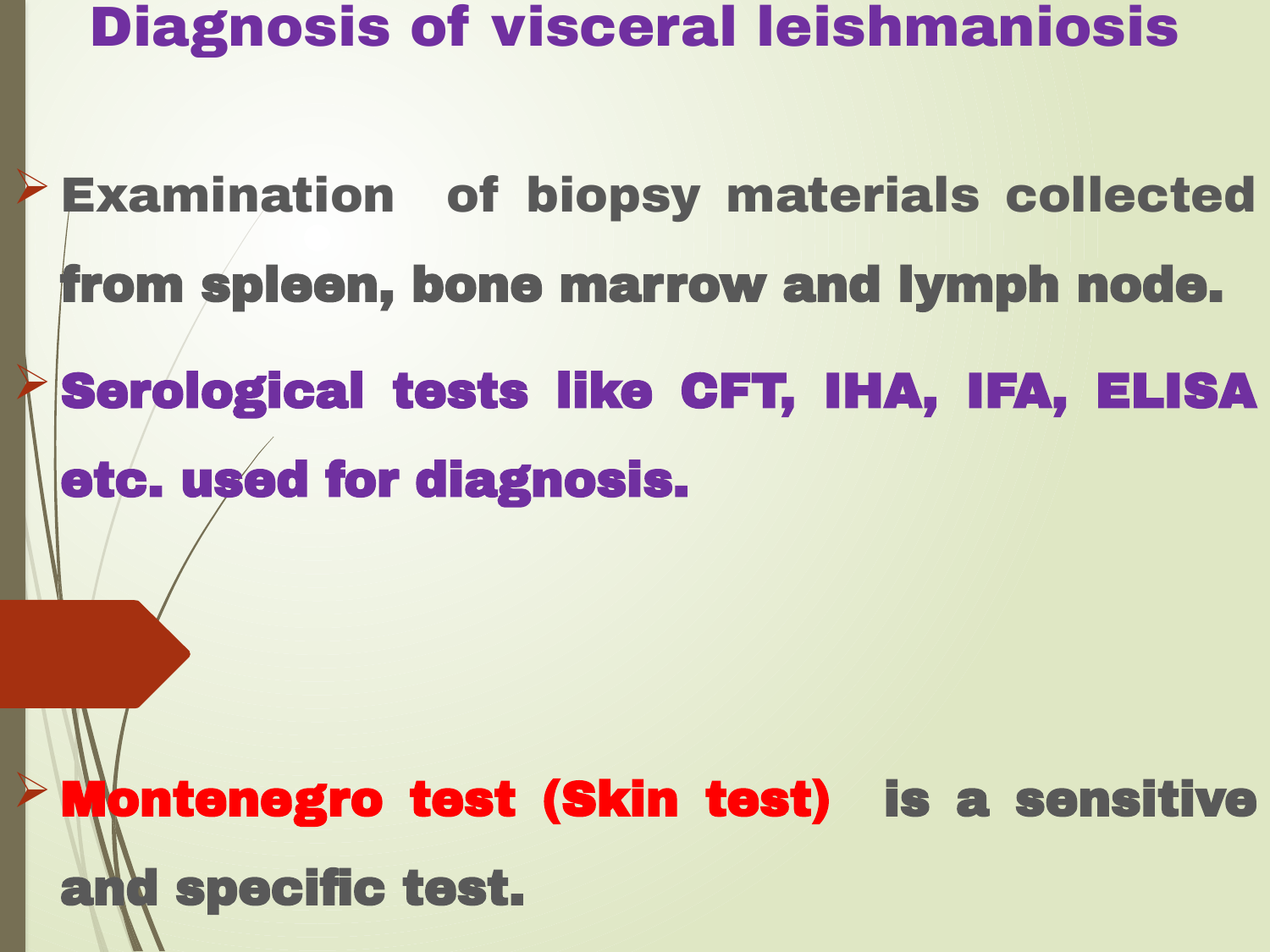

# Diagnosis of visceral leishmaniosis
Examination  of biopsy materials collected from spleen, bone marrow and lymph node.
Serological tests like CFT, IHA, IFA, ELISA etc. used for diagnosis.

Montenegro test (Skin test)  is a sensitive and specific test.